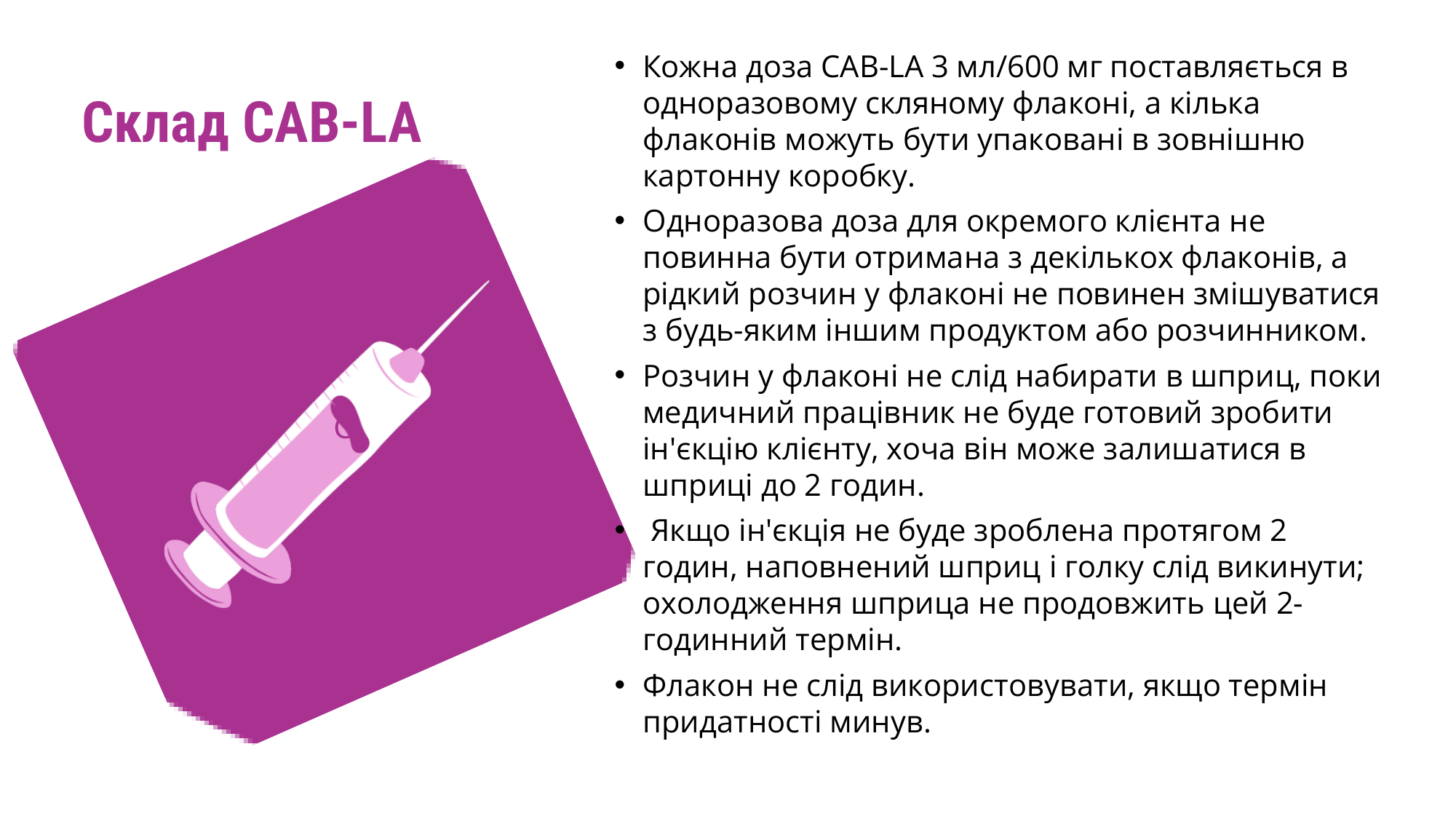

Кожна доза CAB-LA 3 мл/600 мг поставляється в одноразовому скляному флаконі, а кілька флаконів можуть бути упаковані в зовнішню картонну коробку.
Одноразова доза для окремого клієнта не повинна бути отримана з декількох флаконів, а рідкий розчин у флаконі не повинен змішуватися з будь-яким іншим продуктом або розчинником.
Розчин у флаконі не слід набирати в шприц, поки медичний працівник не буде готовий зробити ін'єкцію клієнту, хоча він може залишатися в шприці до 2 годин.
 Якщо ін'єкція не буде зроблена протягом 2 годин, наповнений шприц і голку слід викинути; охолодження шприца не продовжить цей 2-годинний термін.
Флакон не слід використовувати, якщо термін придатності минув.

Склад CAB-LA

C